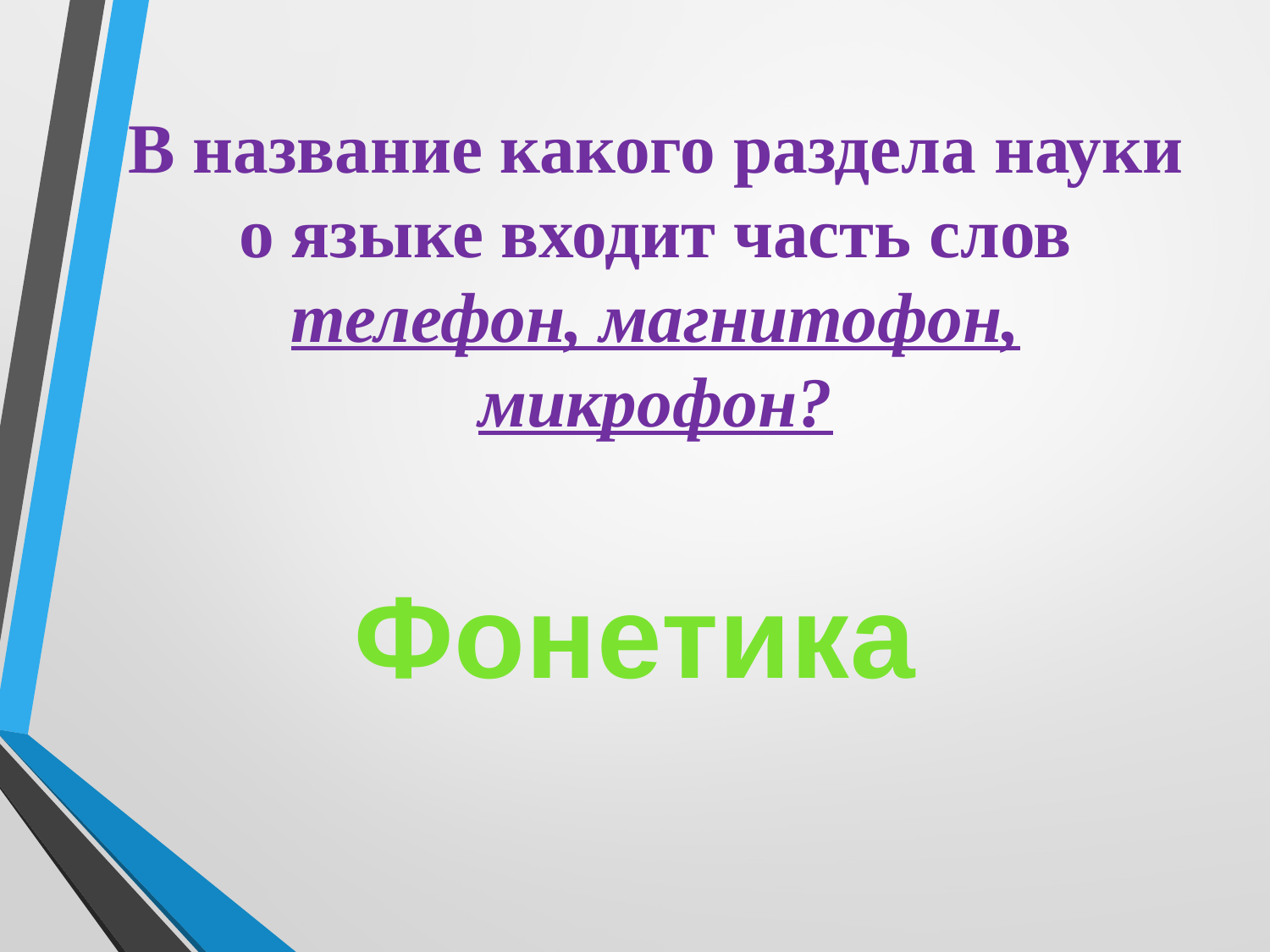

# В название какого раздела науки о языке входит часть слов телефон, магнитофон, микрофон?
Фонетика